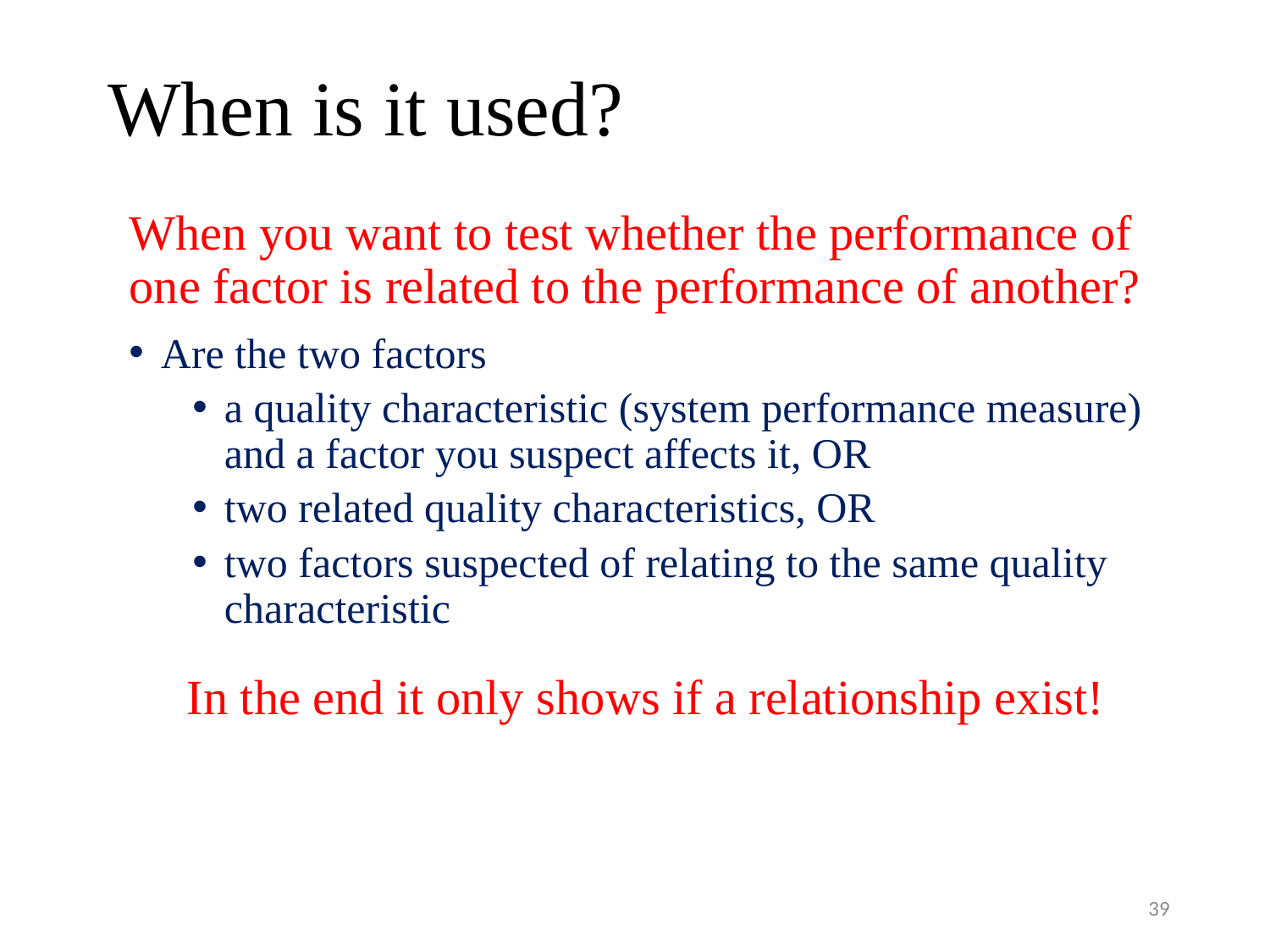

# When is it used?
When you want to test whether the performance of one factor is related to the performance of another?
Are the two factors
a quality characteristic (system performance measure) and a factor you suspect affects it, OR
two related quality characteristics, OR
two factors suspected of relating to the same quality characteristic

In the end it only shows if a relationship exist!
39